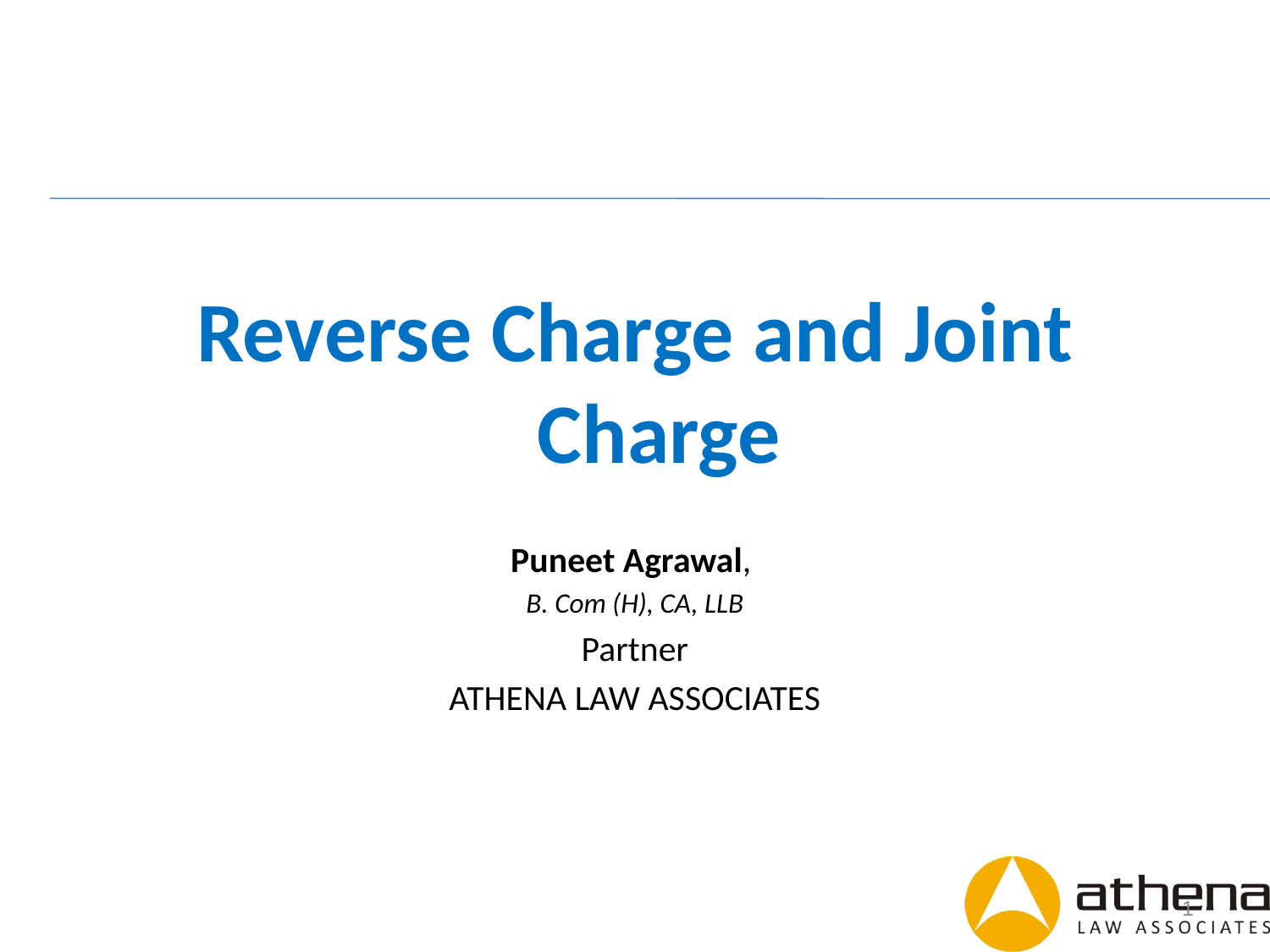

Reverse Charge and Joint Charge

Puneet Agrawal,
B. Com (H), CA, LLB
Partner
ATHENA LAW ASSOCIATES
1